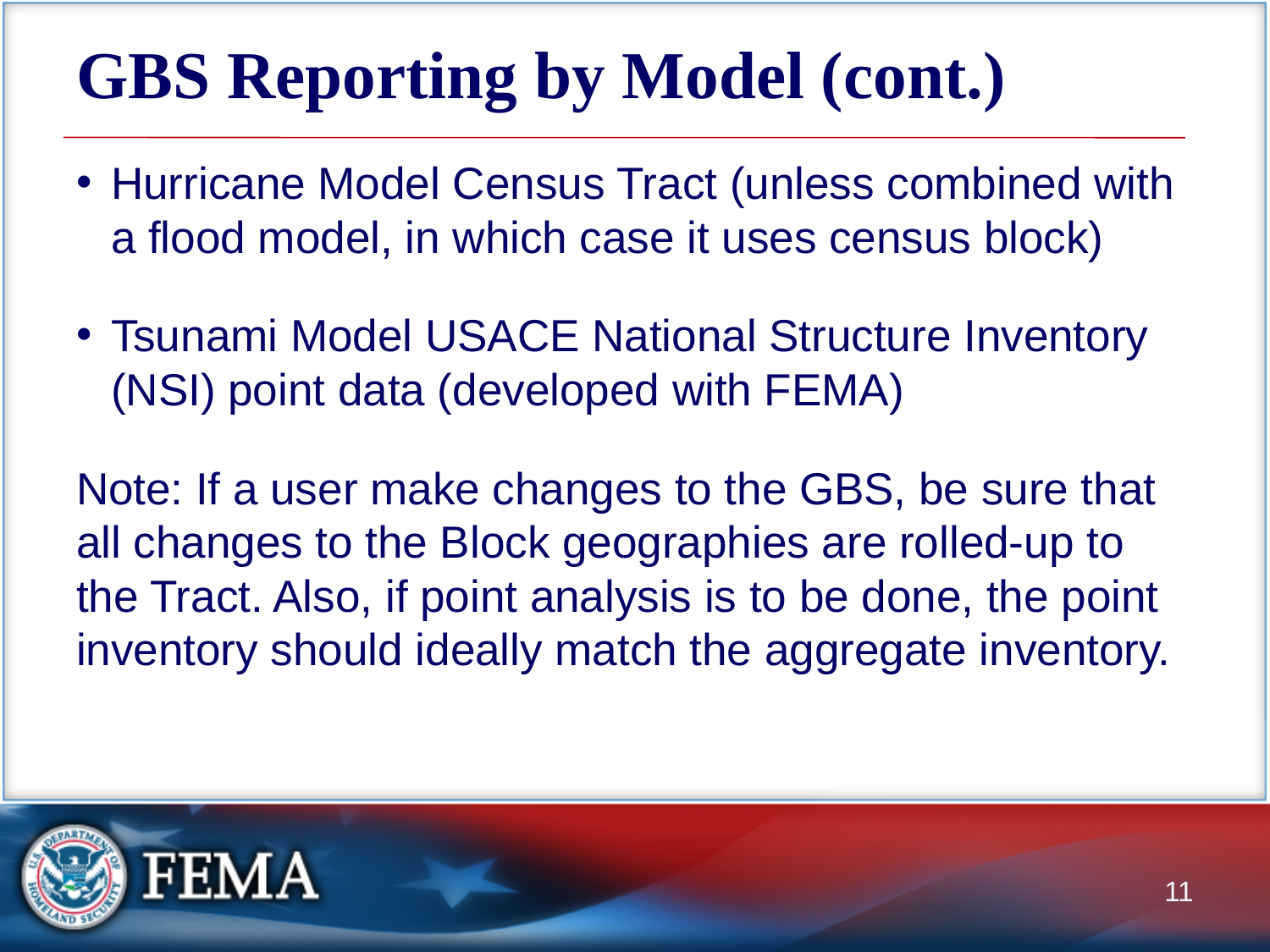

# GBS Reporting by Model (cont.)
Hurricane Model Census Tract (unless combined with a flood model, in which case it uses census block)
Tsunami Model USACE National Structure Inventory (NSI) point data (developed with FEMA)
Note: If a user make changes to the GBS, be sure that all changes to the Block geographies are rolled-up to the Tract. Also, if point analysis is to be done, the point inventory should ideally match the aggregate inventory.
11